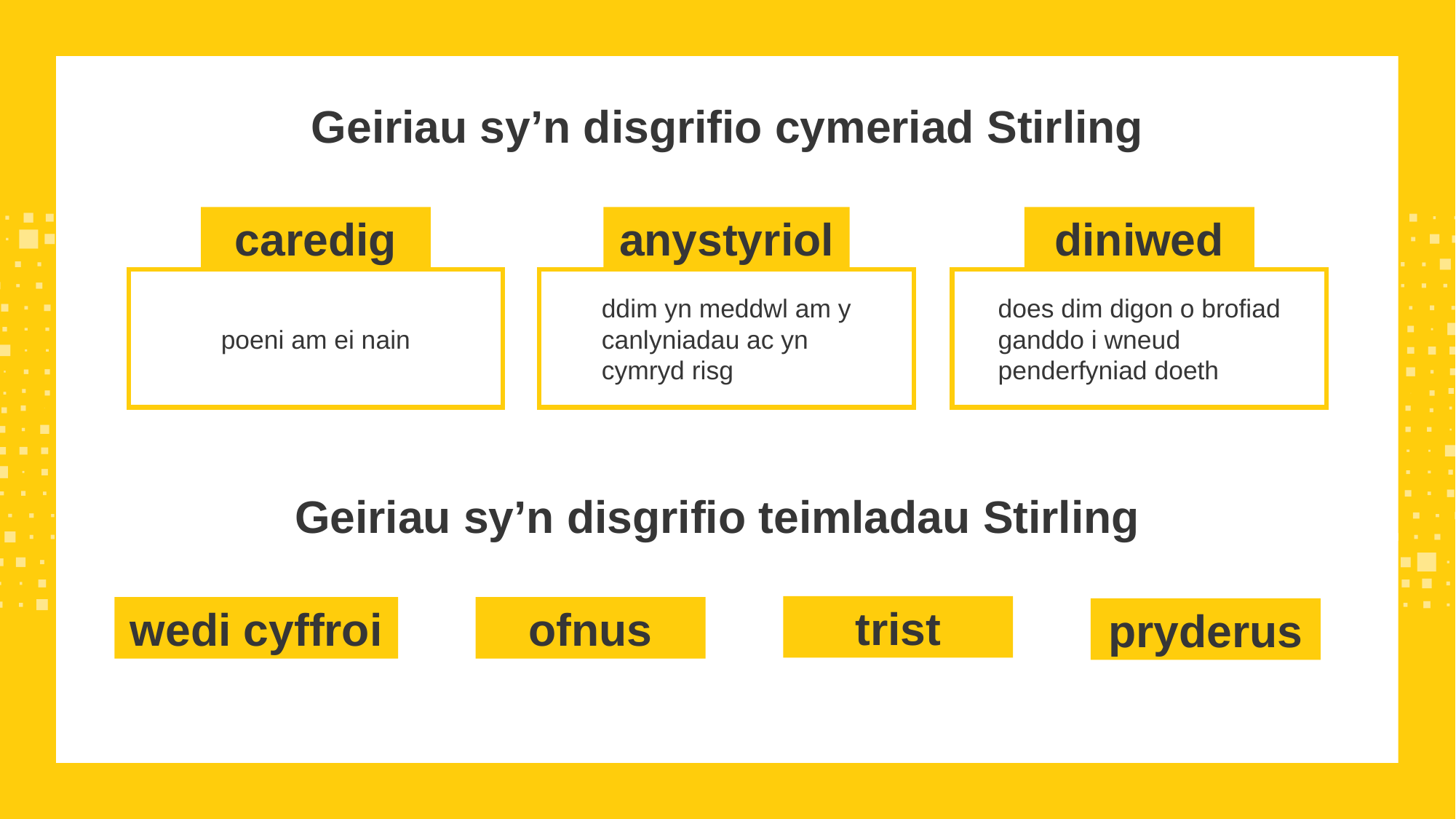

Geiriau sy’n disgrifio cymeriad Stirling
caredig
anystyriol
diniwed
poeni am ei nain
ddim yn meddwl am y canlyniadau ac yn
cymryd risg
does dim digon o brofiad ganddo i wneud
penderfyniad doeth
Geiriau sy’n disgrifio teimladau Stirling
trist
wedi cyffroi
ofnus
pryderus